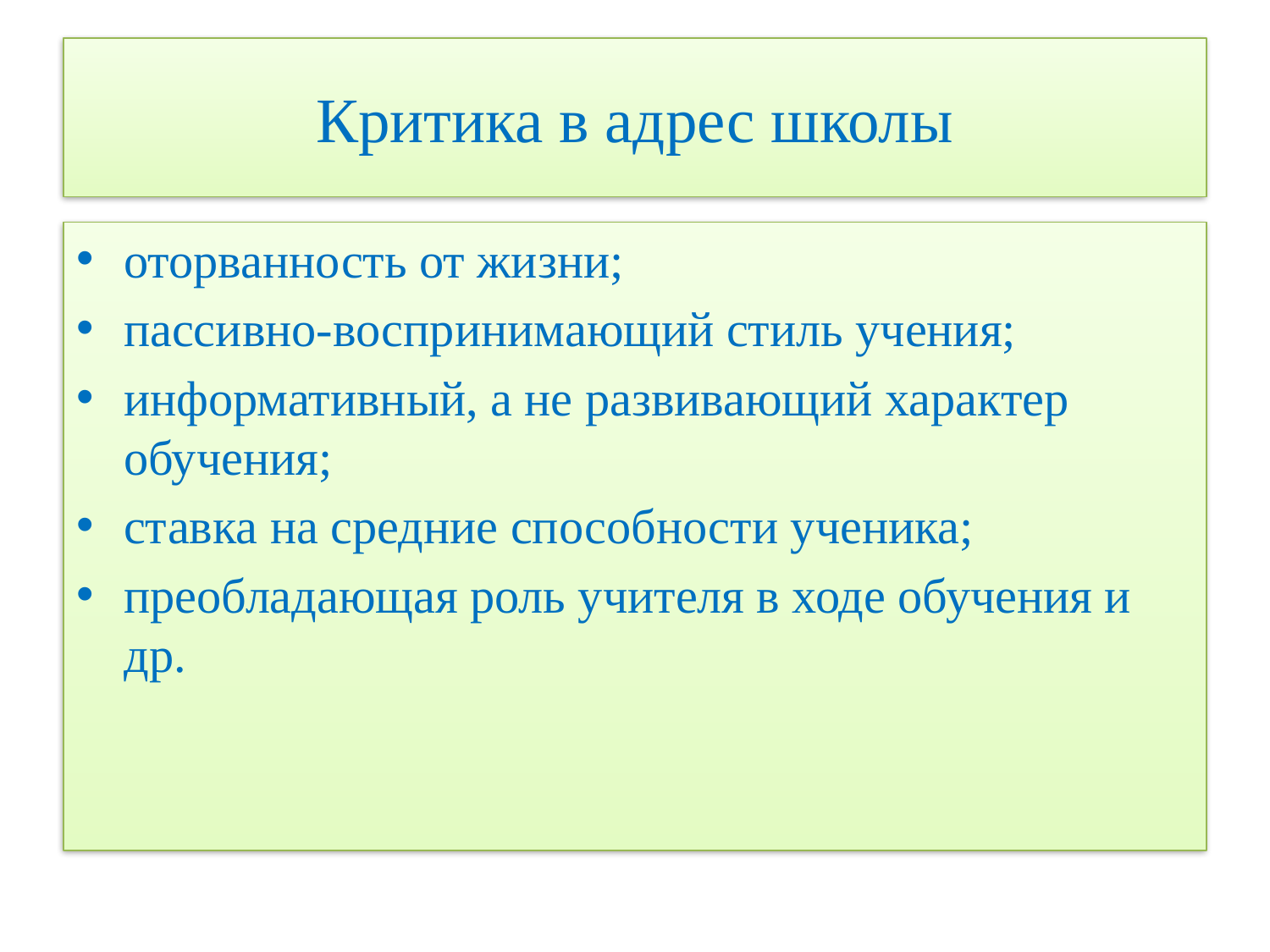

# Критика в адрес школы
оторванность от жизни;
пассивно-воспринимающий стиль учения;
информативный, а не развивающий характер обучения;
ставка на средние способности ученика;
преобладающая роль учителя в ходе обучения и др.